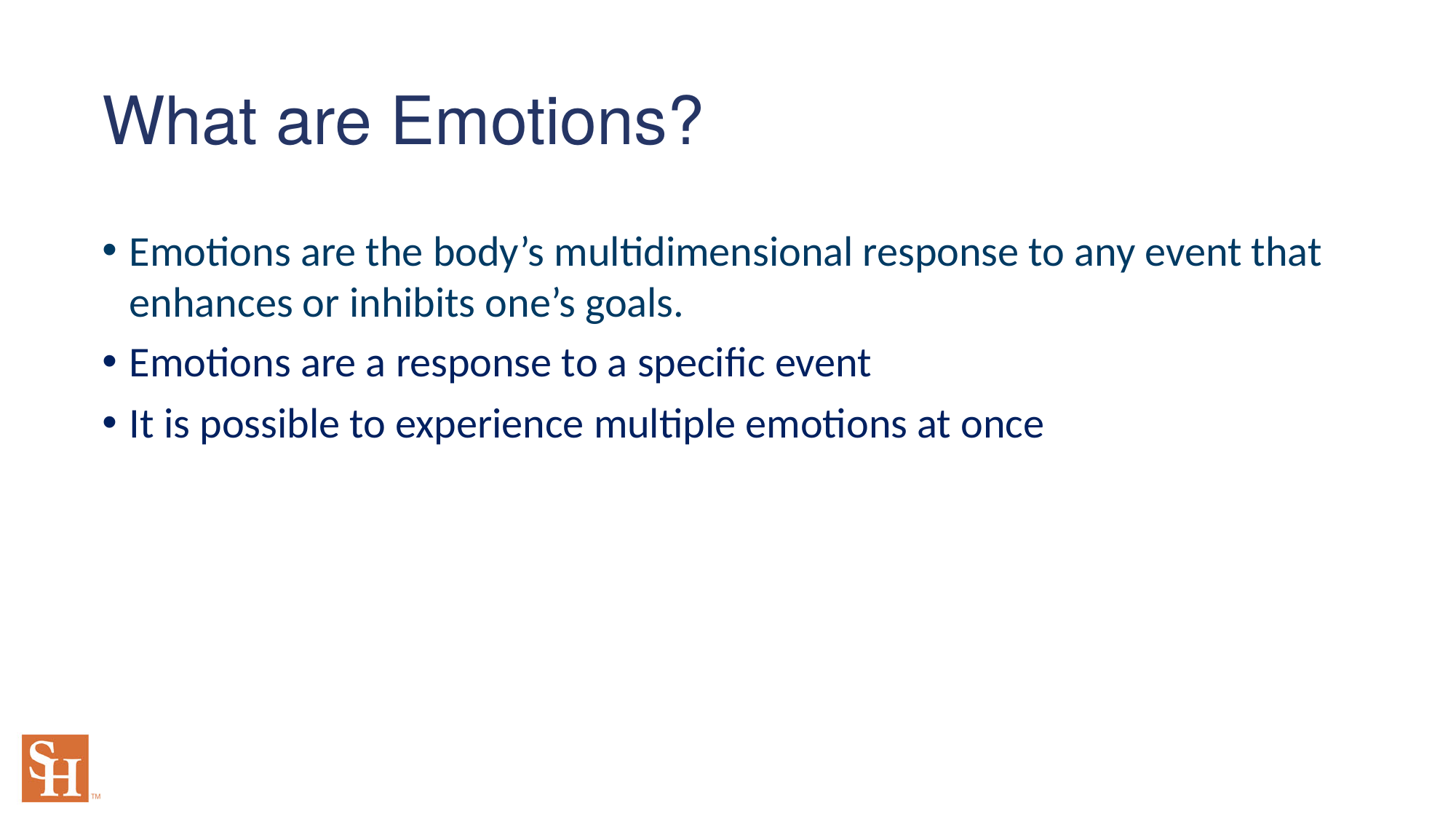

# What are Emotions?
Emotions are the body’s multidimensional response to any event that enhances or inhibits one’s goals.
Emotions are a response to a specific event
It is possible to experience multiple emotions at once